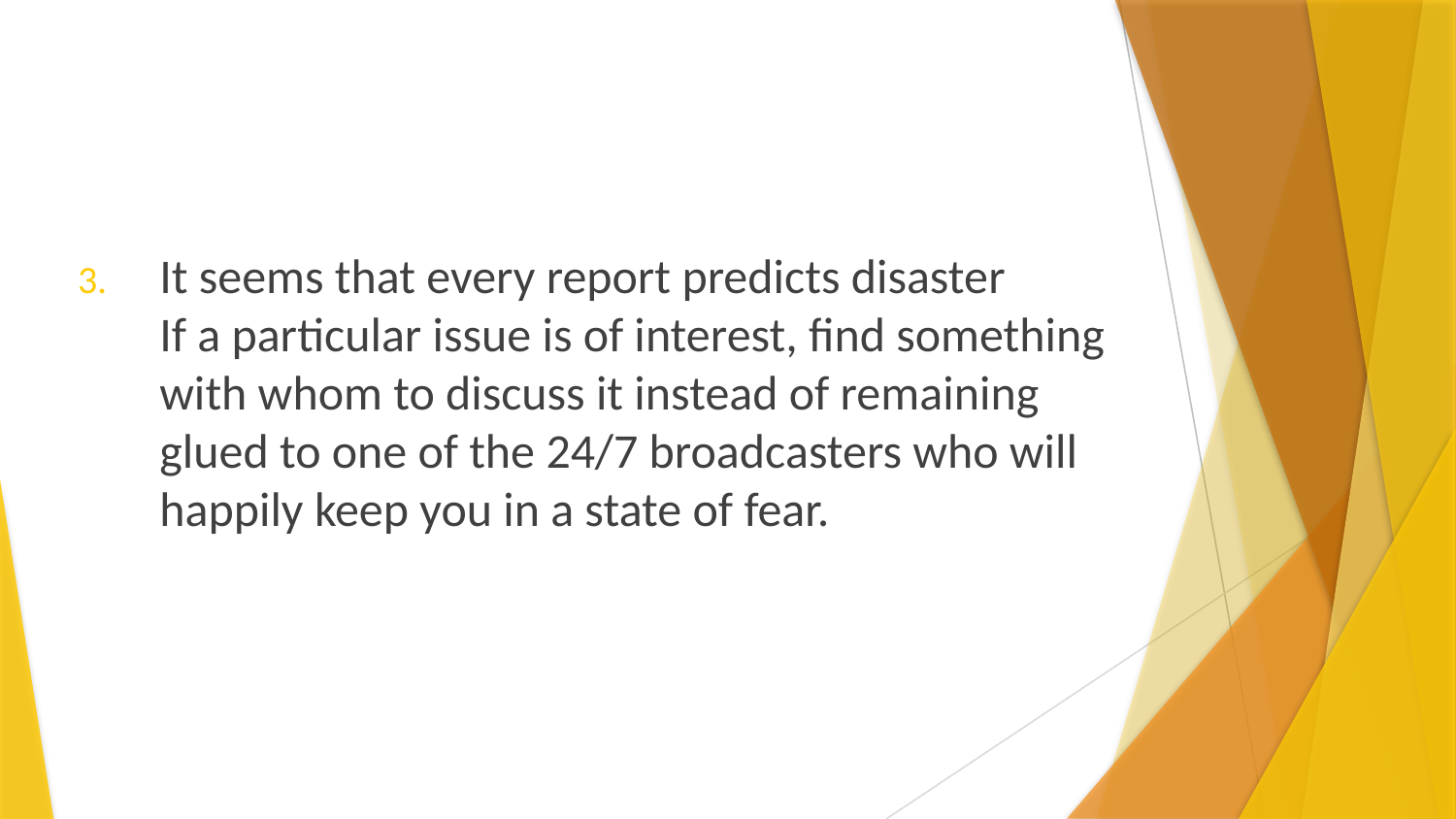

It seems that every report predicts disaster
If a particular issue is of interest, find something with whom to discuss it instead of remaining glued to one of the 24/7 broadcasters who will happily keep you in a state of fear.